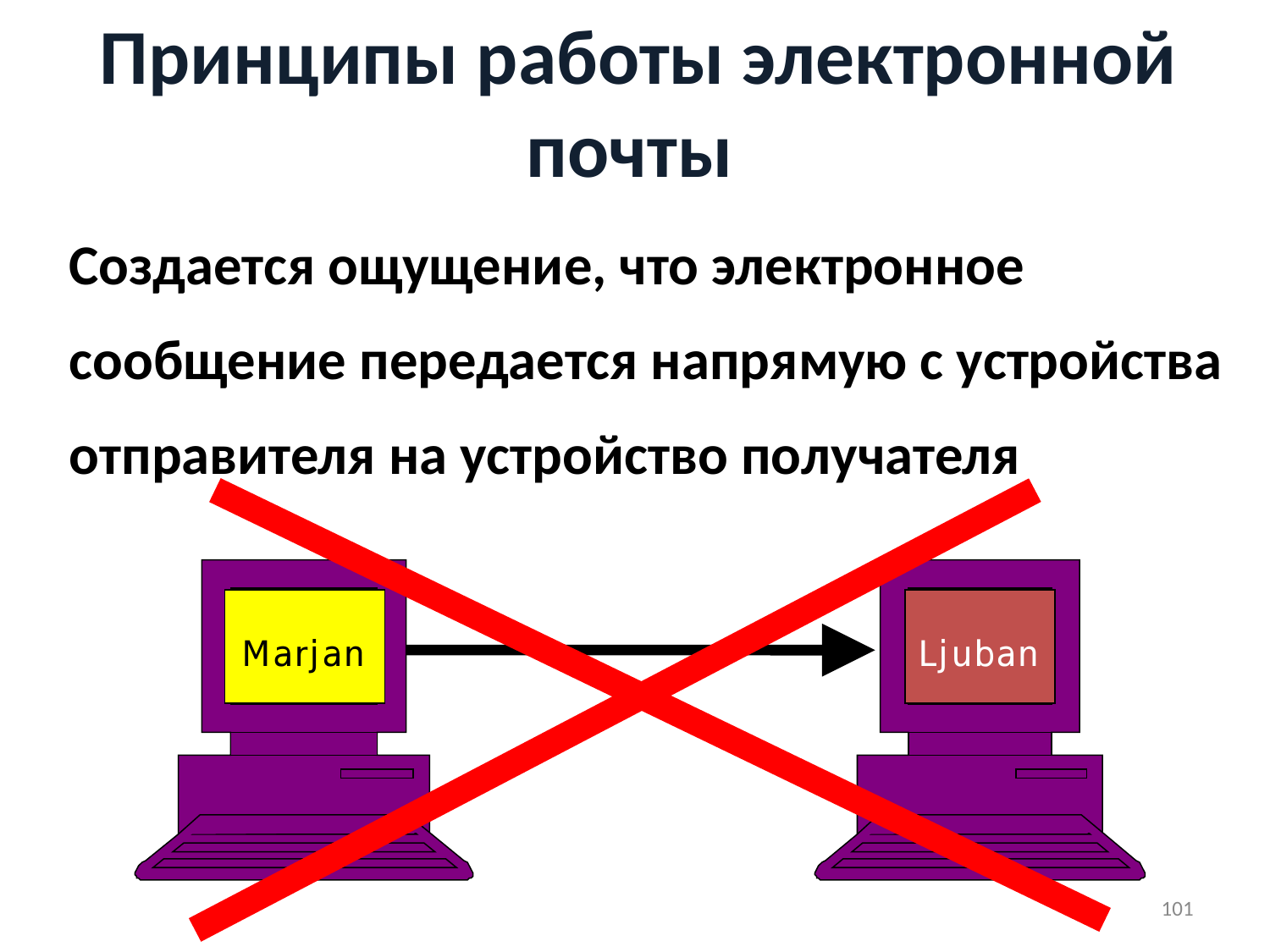

# Принципы работы электронной почты

Создается ощущение, что электронное сообщение передается напрямую с устройства отправителя на устройство получателя

Marjan

Ljuban

101